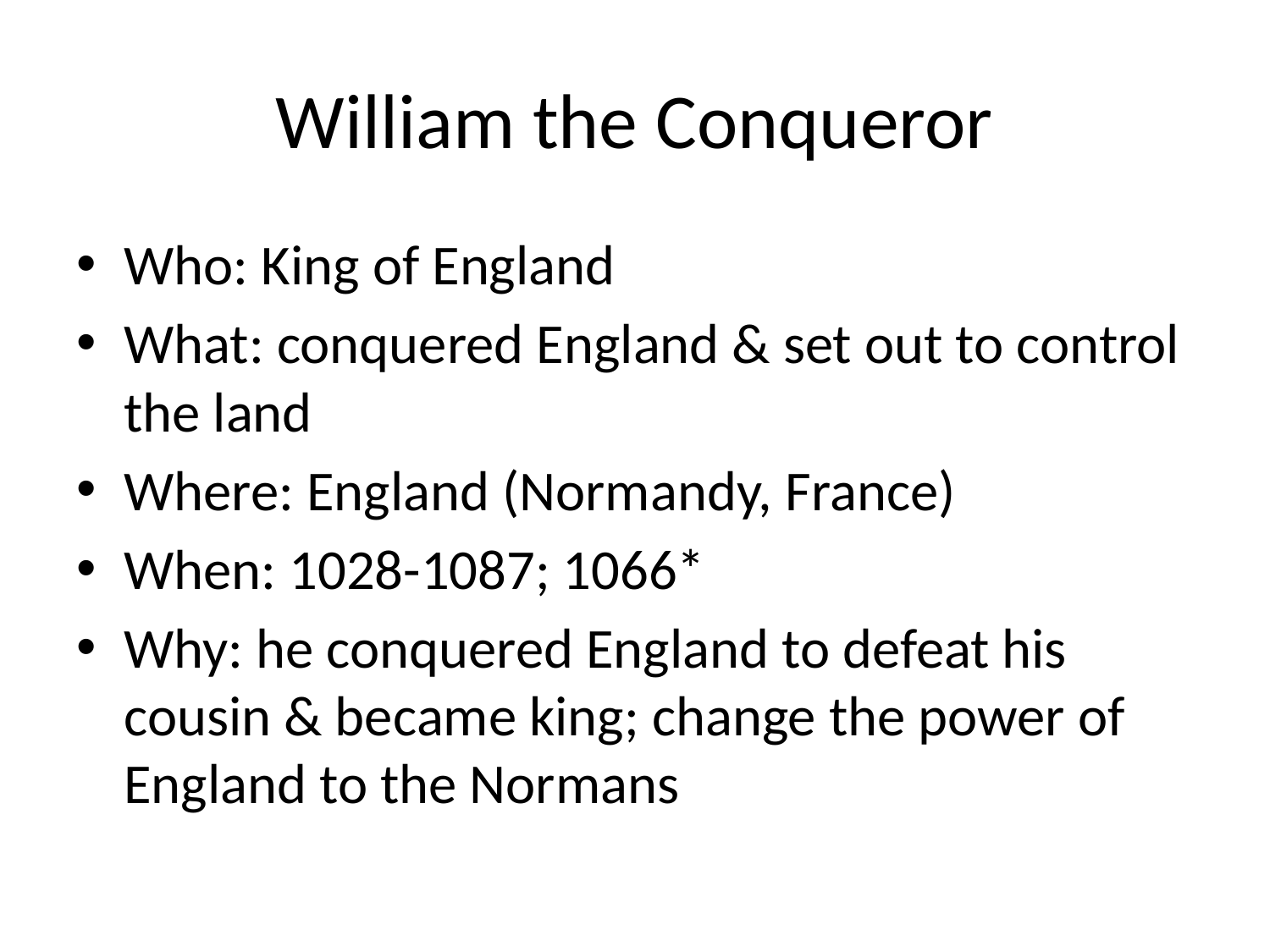

# William the Conqueror
Who: King of England
What: conquered England & set out to control the land
Where: England (Normandy, France)
When: 1028-1087; 1066*
Why: he conquered England to defeat his cousin & became king; change the power of England to the Normans